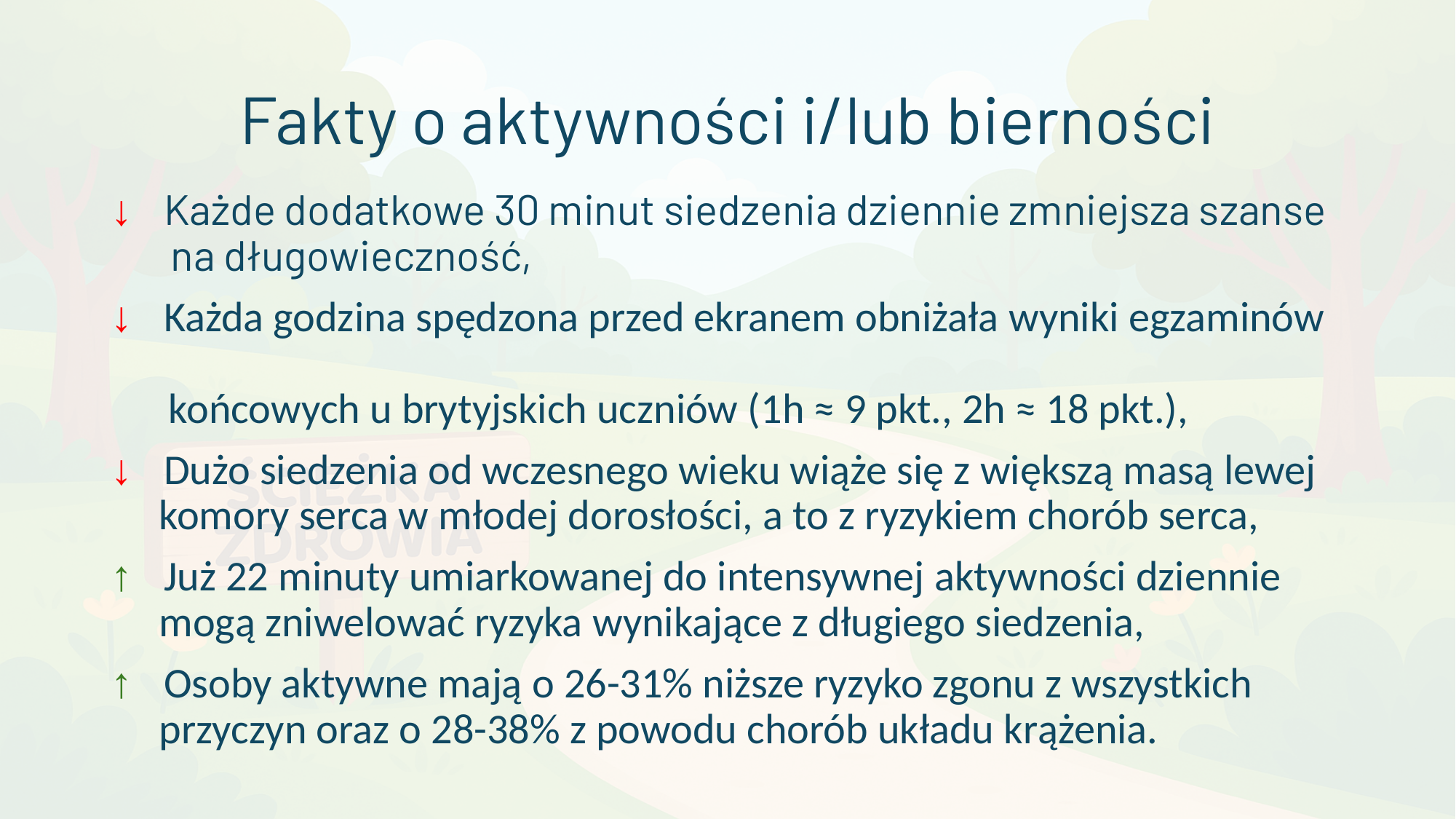

# Fakty o aktywności i/lub bierności
↓   Każde dodatkowe 30 minut siedzenia dziennie zmniejsza szanse
       na długowieczność,
↓   Każda godzina spędzona przed ekranem obniżała wyniki egzaminów
      końcowych u brytyjskich uczniów (1h ≈ 9 pkt., 2h ≈ 18 pkt.),
↓   Dużo siedzenia od wczesnego wieku wiąże się z większą masą lewej
     komory serca w młodej dorosłości, a to z ryzykiem chorób serca,
↑   Już 22 minuty umiarkowanej do intensywnej aktywności dziennie
     mogą zniwelować ryzyka wynikające z długiego siedzenia,
↑   Osoby aktywne mają o 26-31% niższe ryzyko zgonu z wszystkich
     przyczyn oraz o 28-38% z powodu chorób układu krążenia.